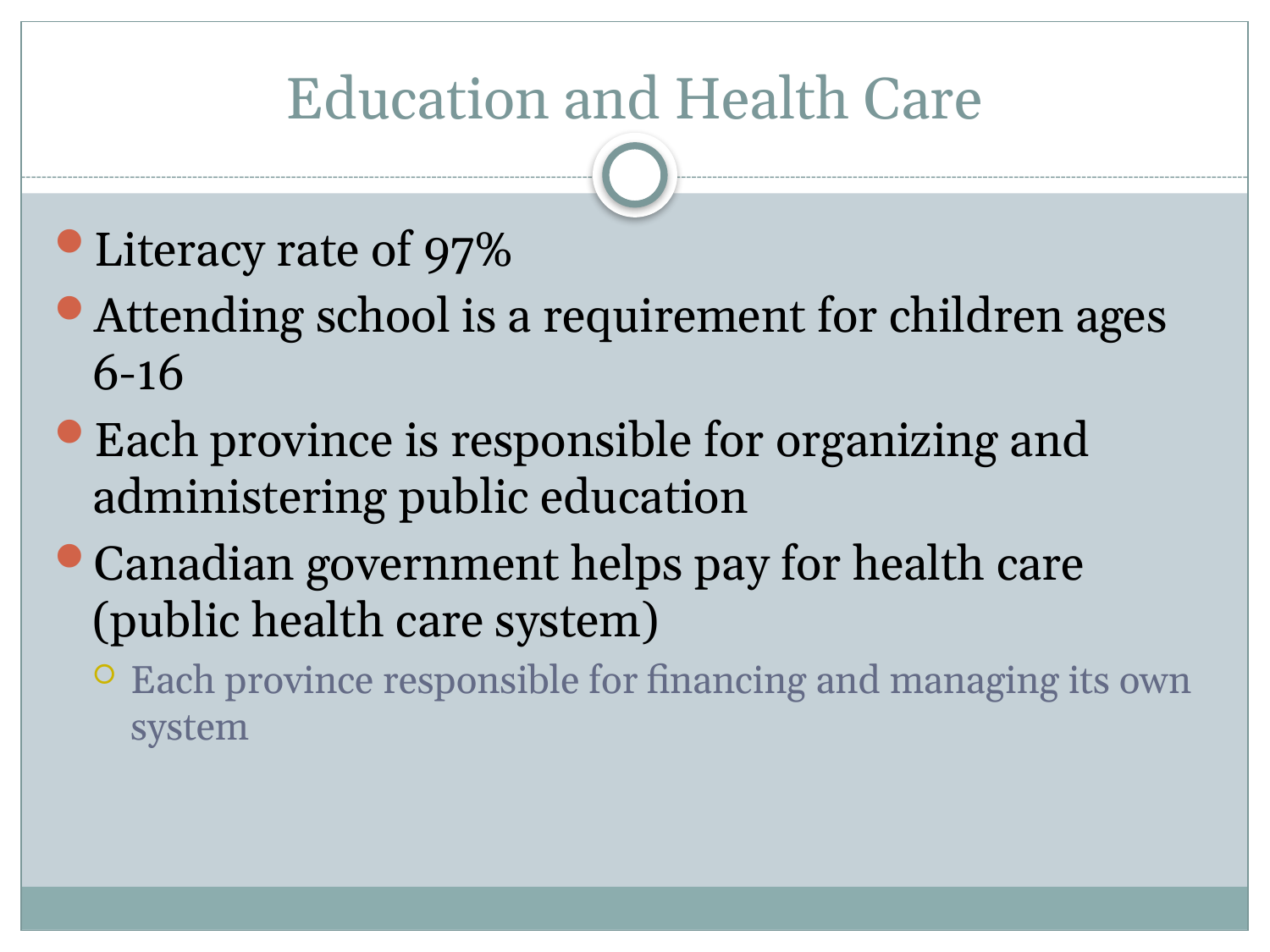

# Education and Health Care
Literacy rate of 97%
Attending school is a requirement for children ages 6-16
Each province is responsible for organizing and administering public education
Canadian government helps pay for health care (public health care system)
Each province responsible for financing and managing its own system